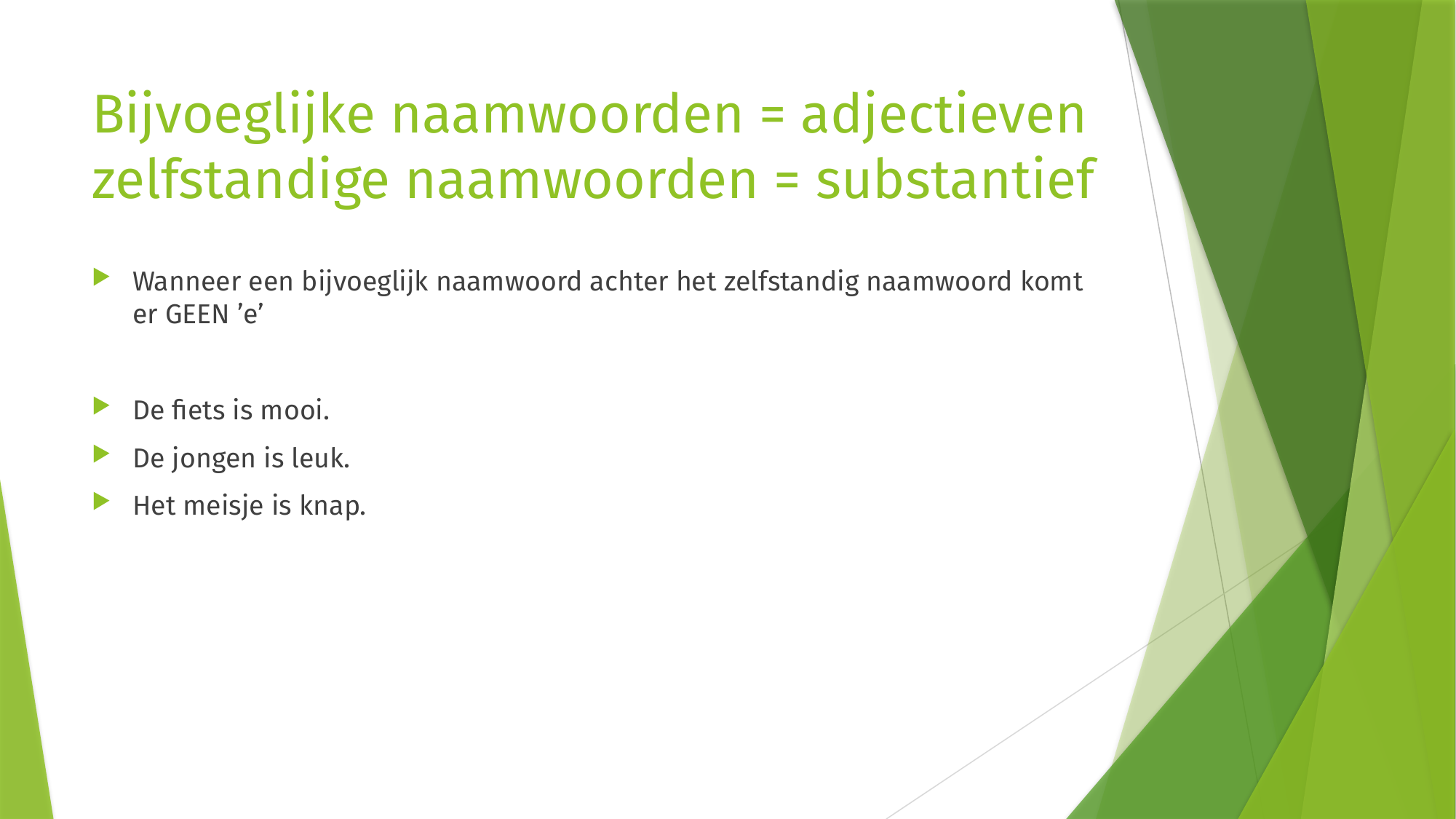

# Bijvoeglijke naamwoorden = adjectieven zelfstandige naamwoorden = substantief
Wanneer een bijvoeglijk naamwoord achter het zelfstandig naamwoord komt er GEEN ’e’

De fiets is mooi.
De jongen is leuk.
Het meisje is knap.